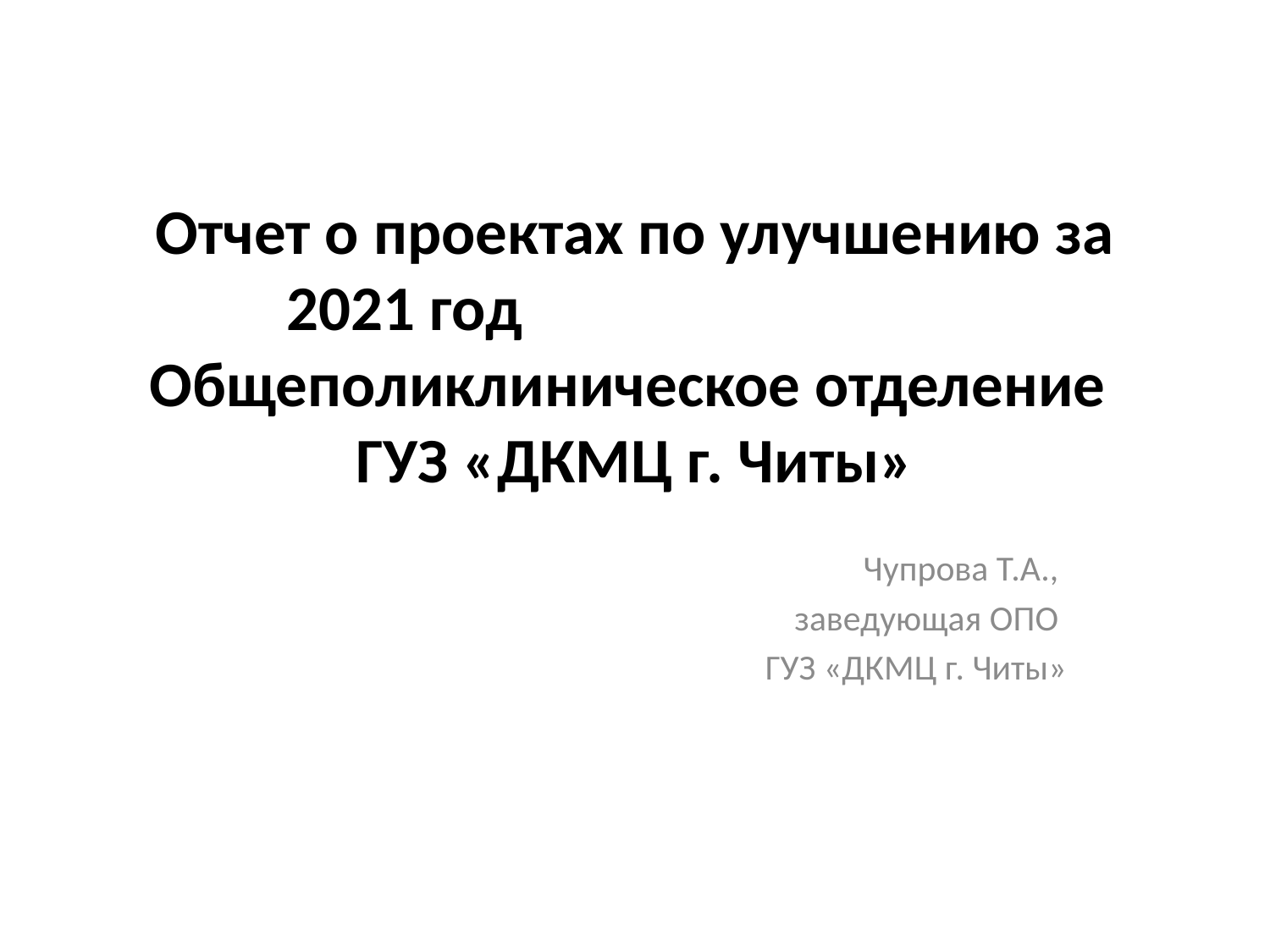

# Отчет о проектах по улучшению за 2021 год                                 Общеполиклиническое отделение  ГУЗ «ДКМЦ г. Читы»
Чупрова Т.А.,
заведующая ОПО
ГУЗ «ДКМЦ г. Читы»